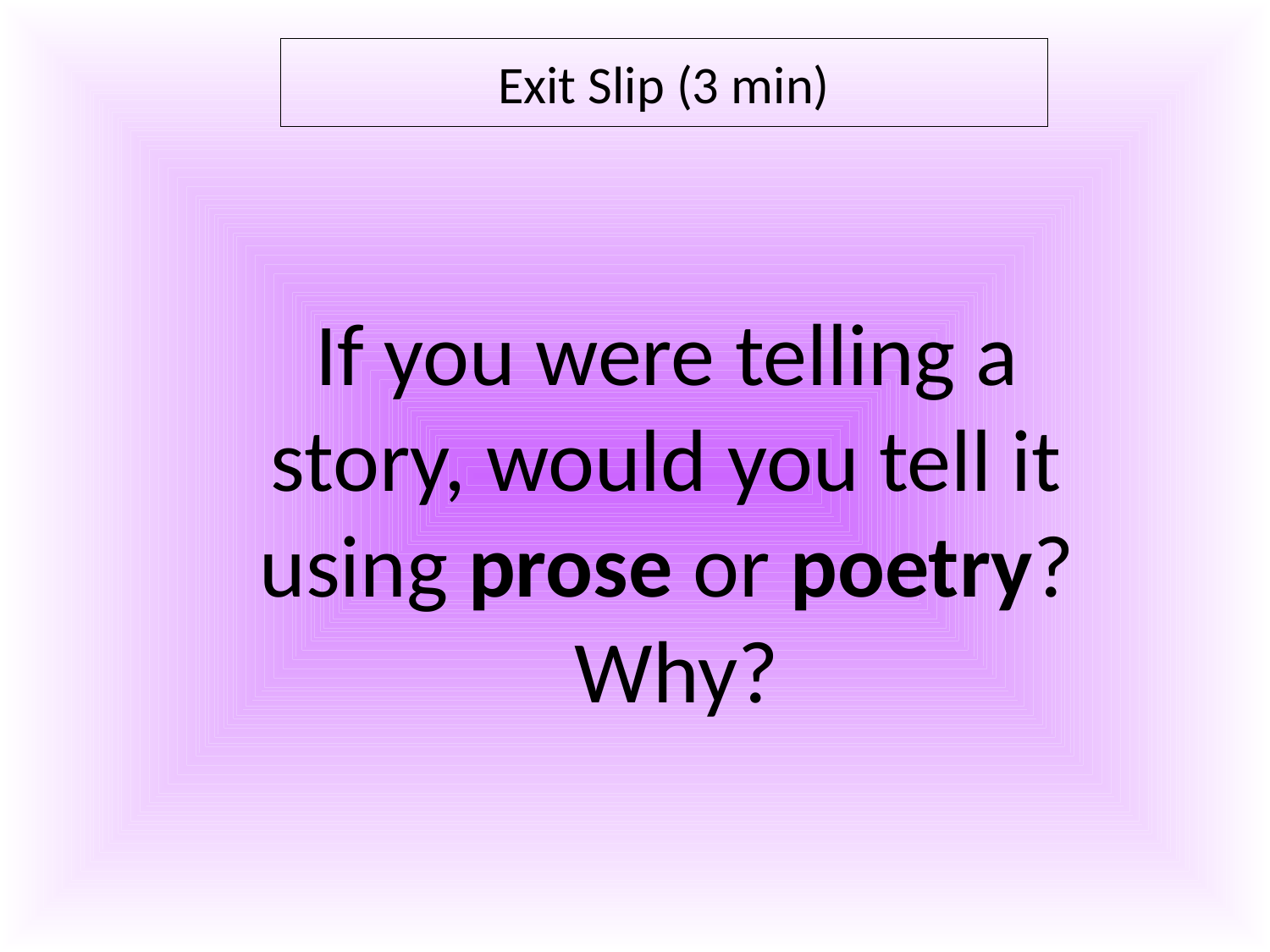

Exit Slip (3 min)
If you were telling a story, would you tell it using prose or poetry?  Why?